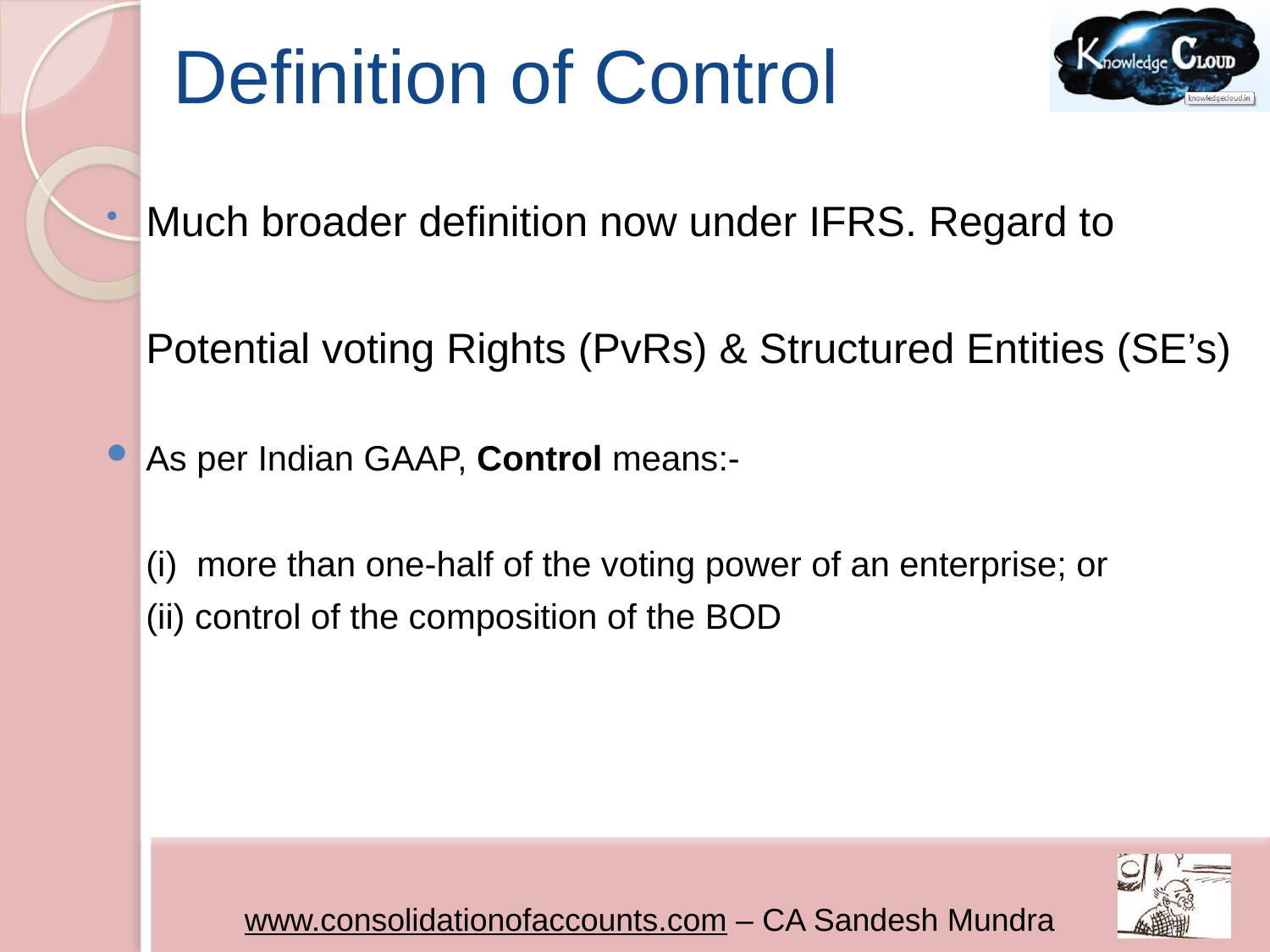

# Definition of Control
Much broader definition now under IFRS. Regard to  Potential voting Rights (PvRs) & Structured Entities (SE’s)

As per Indian GAAP, Control means:-

	(i)  more than one-half of the voting power of an enterprise; or
	(ii) control of the composition of the BOD